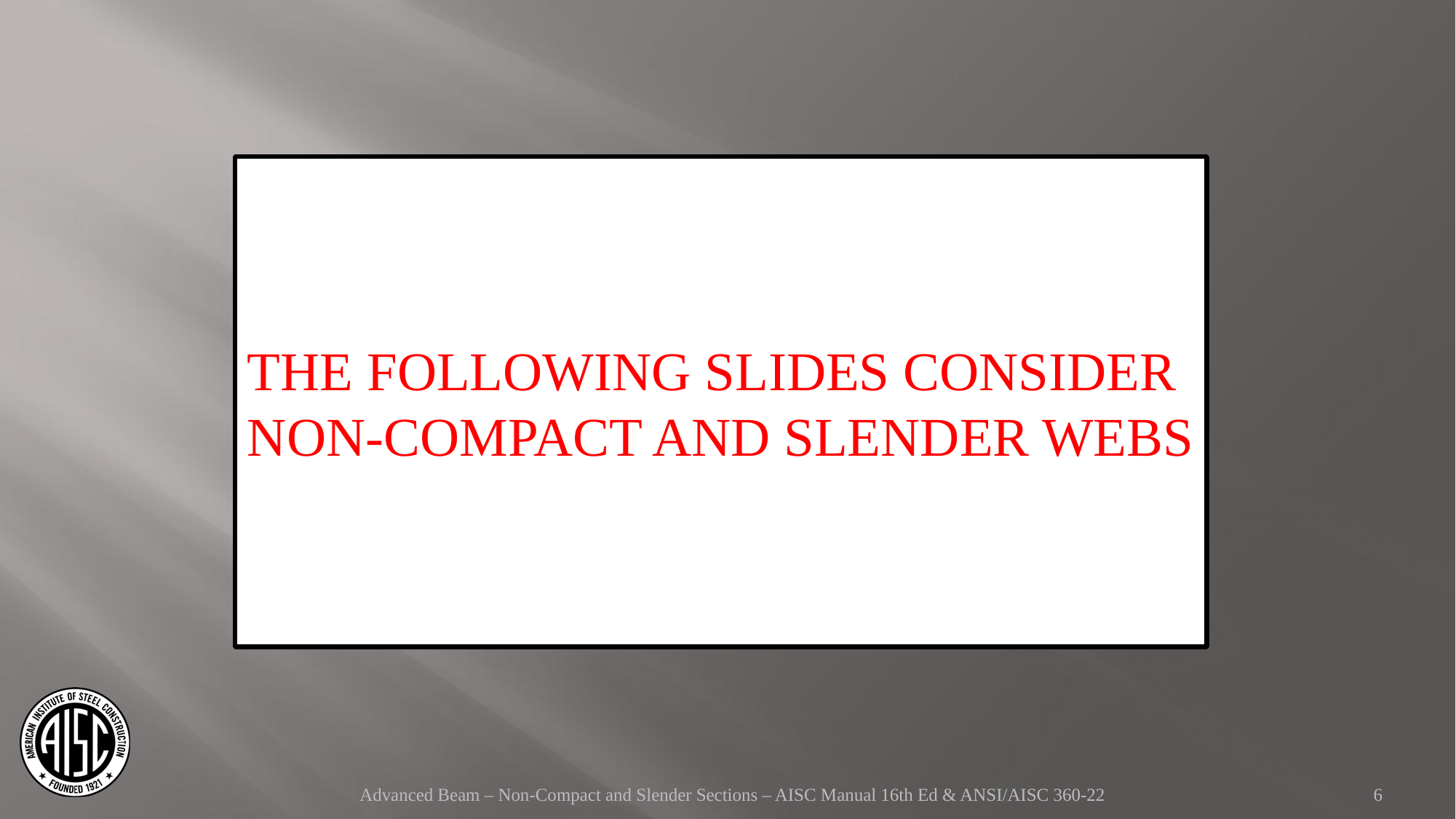

THE FOLLOWING SLIDES CONSIDER NON-COMPACT AND SLENDER WEBS
Advanced Beam – Non-Compact and Slender Sections – AISC Manual 16th Ed & ANSI/AISC 360-22
6